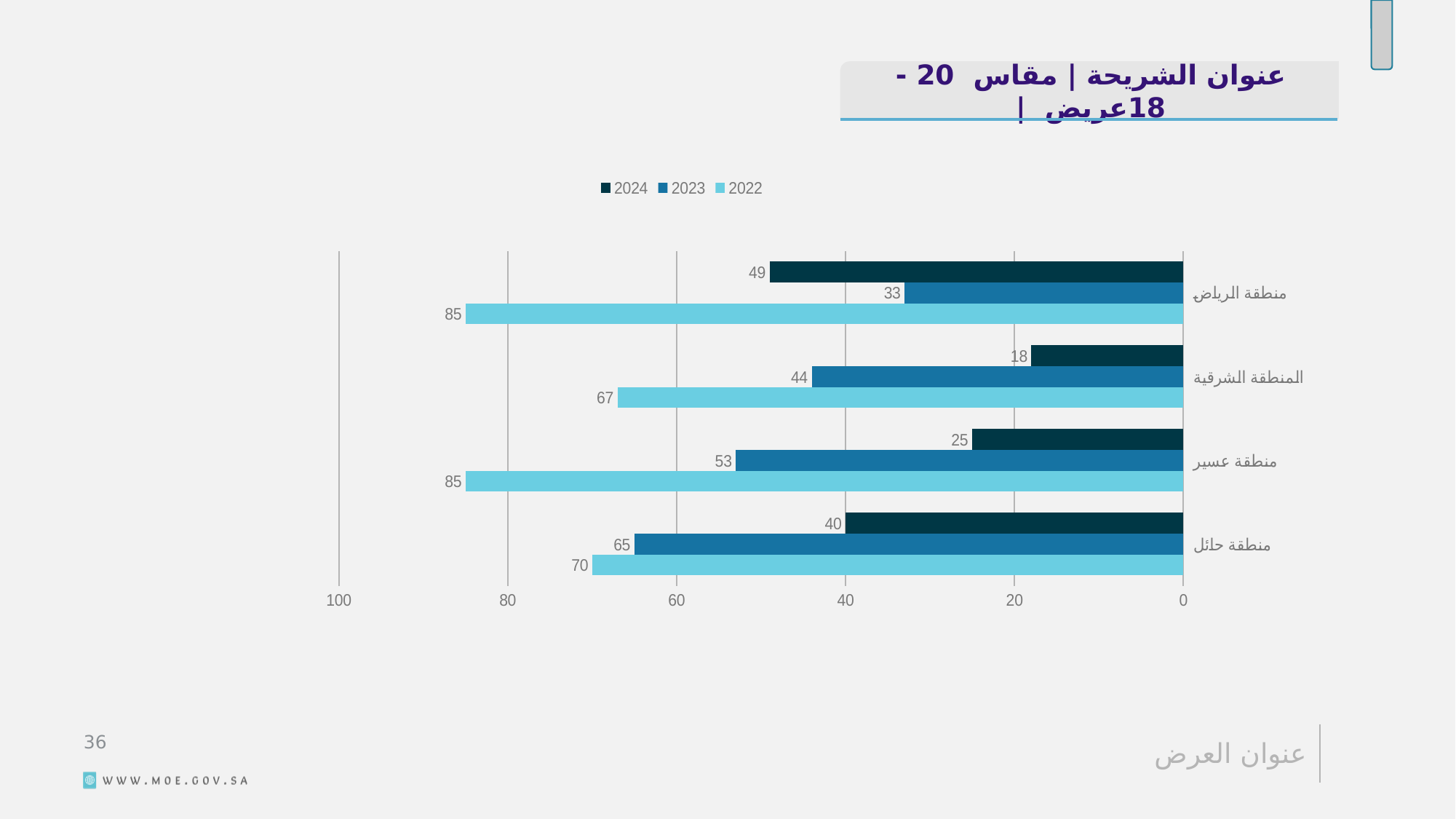

عنوان الشريحة | مقاس  20 - 18عريض  |

### Chart

| Category | 2022 | 2023 | 2024 |
|---|---|---|---|
| منطقة حائل | 70.0 | 65.0 | 40.0 |
| منطقة عسير | 85.0 | 53.0 | 25.0 |
| المنطقة الشرقية | 67.0 | 44.0 | 18.0 |
| منطقة الرياض | 85.0 | 33.0 | 49.0 |
36
عنوان العرض